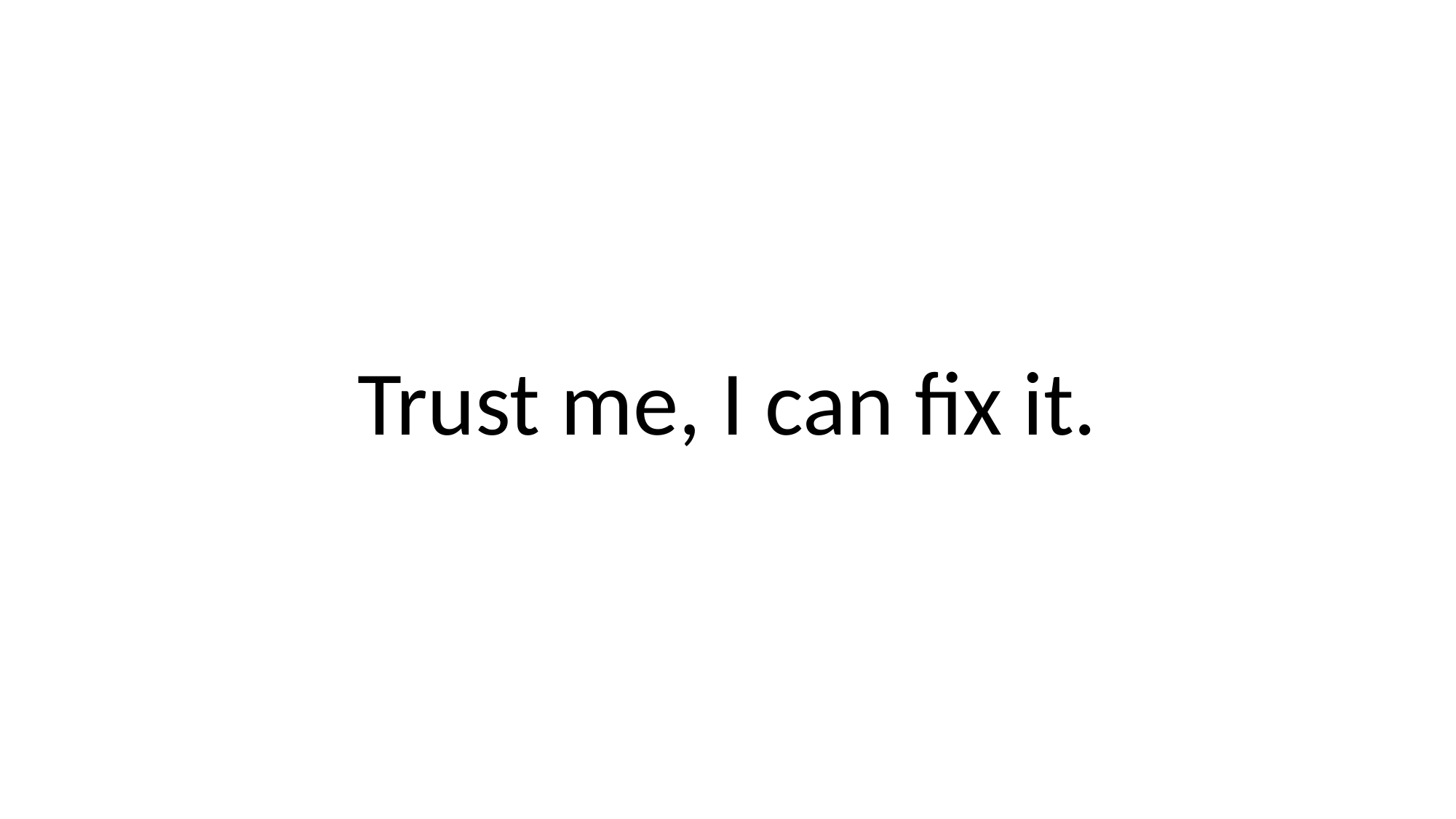

# Trust me, I can fix it.